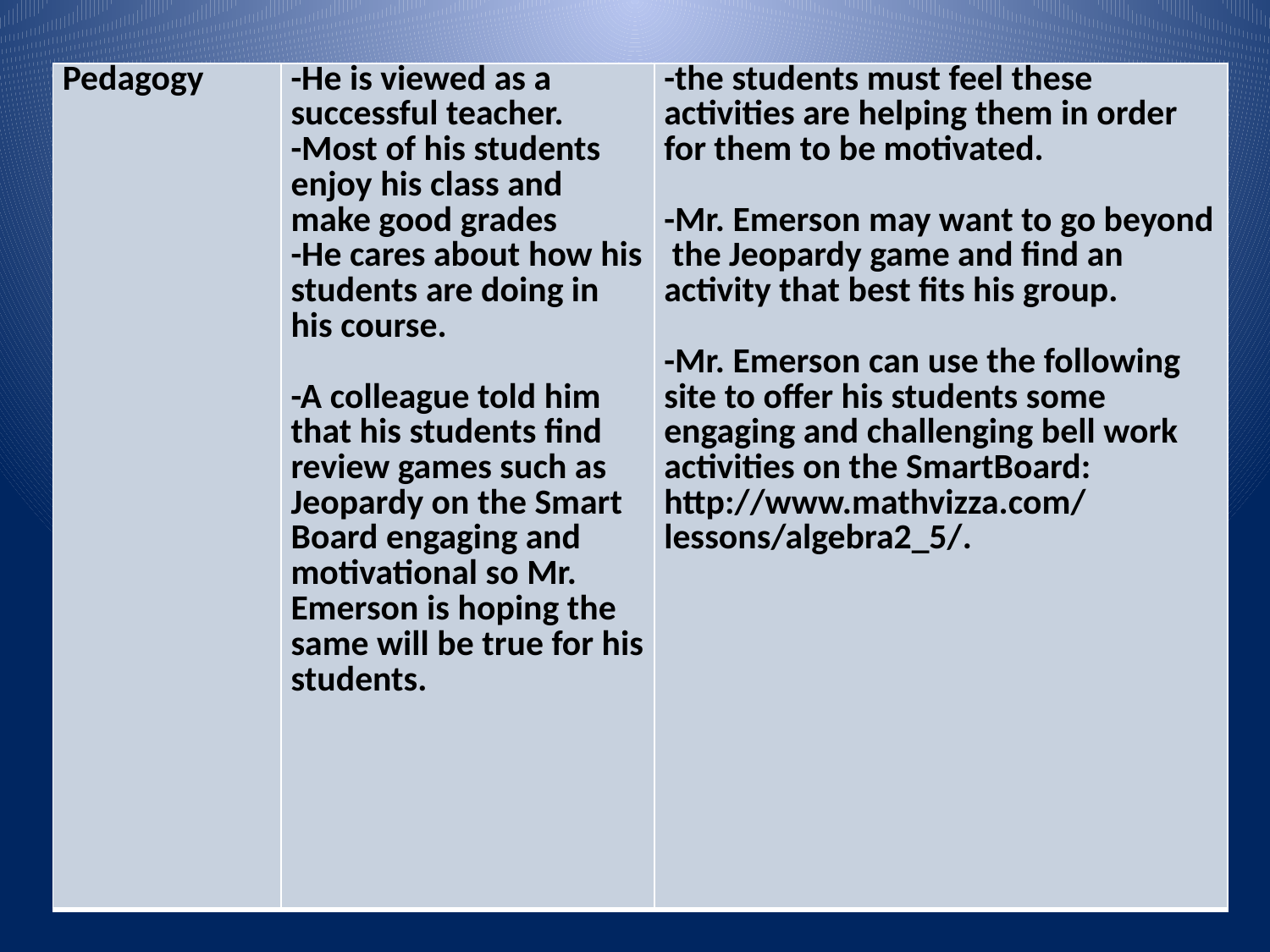

#
| Pedagogy | -He is viewed as a successful teacher. -Most of his students enjoy his class and make good grades -He cares about how his students are doing in his course. -A colleague told him that his students find review games such as Jeopardy on the Smart Board engaging and motivational so Mr. Emerson is hoping the same will be true for his students. | -the students must feel these activities are helping them in order for them to be motivated. -Mr. Emerson may want to go beyond the Jeopardy game and find an activity that best fits his group. -Mr. Emerson can use the following site to offer his students some engaging and challenging bell work activities on the SmartBoard: http://www.mathvizza.com/lessons/algebra2\_5/. |
| --- | --- | --- |